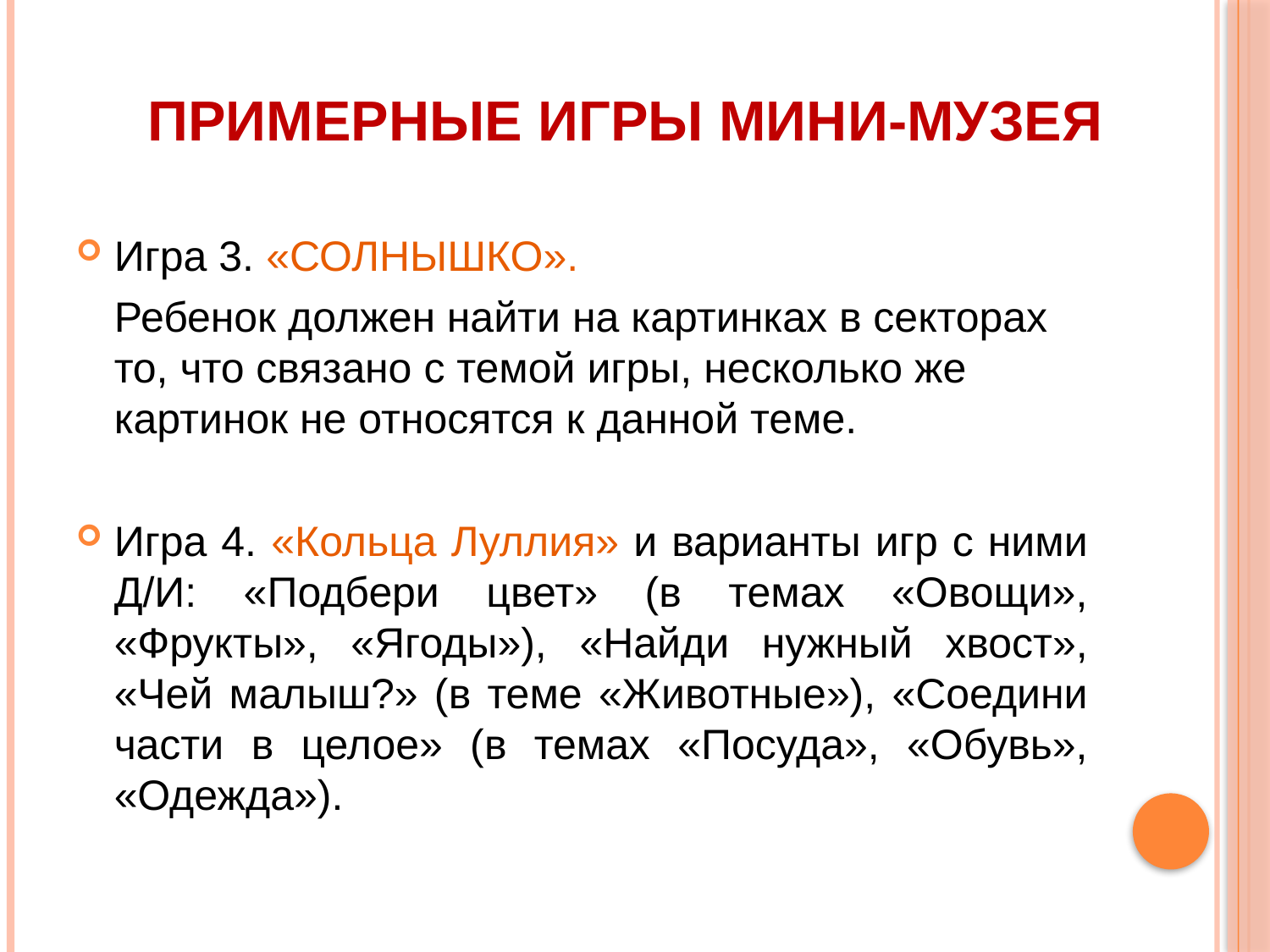

Примерные игры мини-музея
Игра 3. «СОЛНЫШКО».
	Ребенок должен найти на картинках в секторах то, что связано с темой игры, несколько же картинок не относятся к данной теме.

Игра 4. «Кольца Луллия» и варианты игр с ними Д/И: «Подбери цвет» (в темах «Овощи», «Фрукты», «Ягоды»), «Найди нужный хвост», «Чей малыш?» (в теме «Животные»), «Соедини части в целое» (в темах «Посуда», «Обувь», «Одежда»).